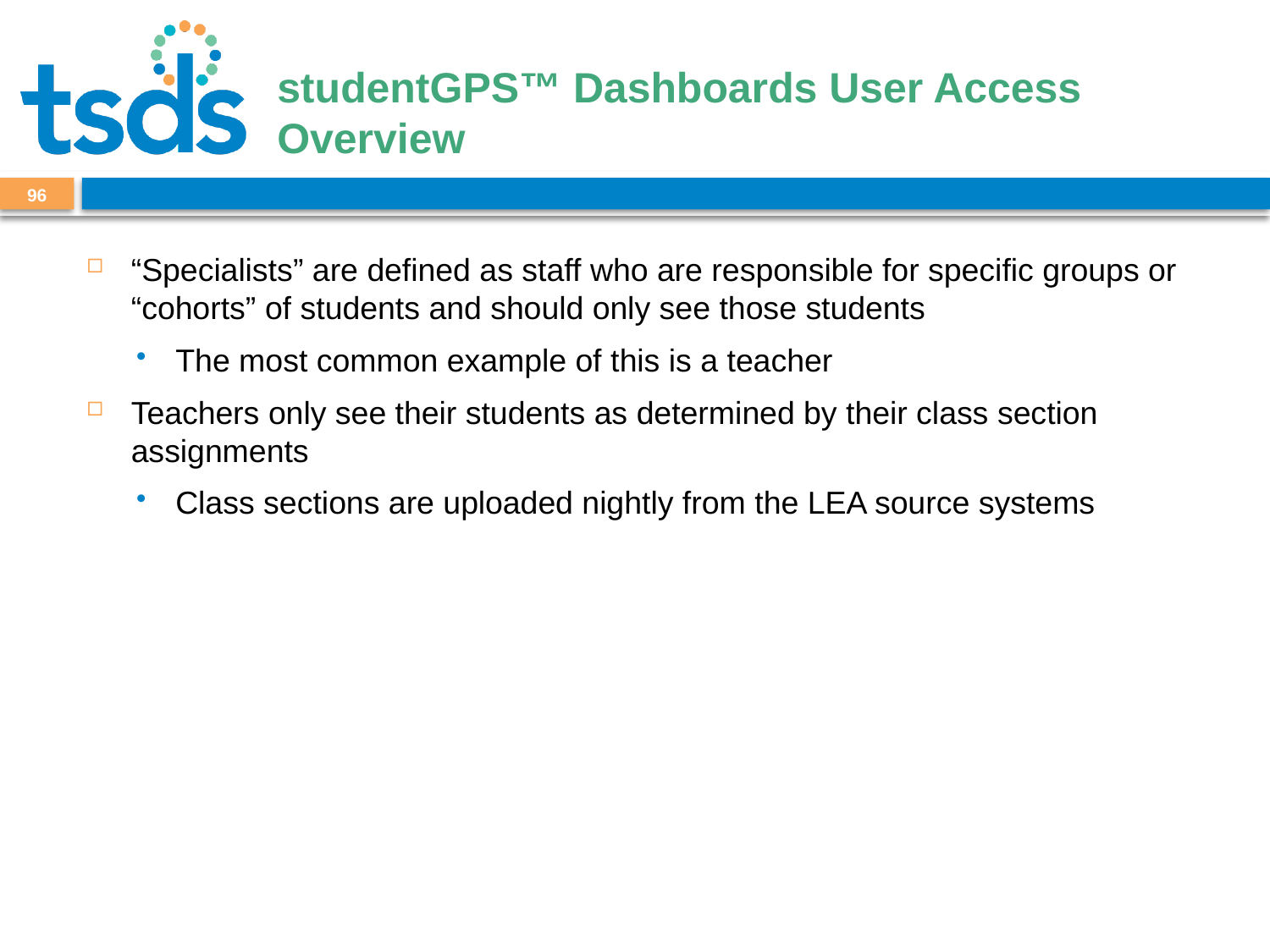

# studentGPS™ Dashboards User Access Overview
96
“Specialists” are defined as staff who are responsible for specific groups or “cohorts” of students and should only see those students
The most common example of this is a teacher
Teachers only see their students as determined by their class section assignments
Class sections are uploaded nightly from the LEA source systems